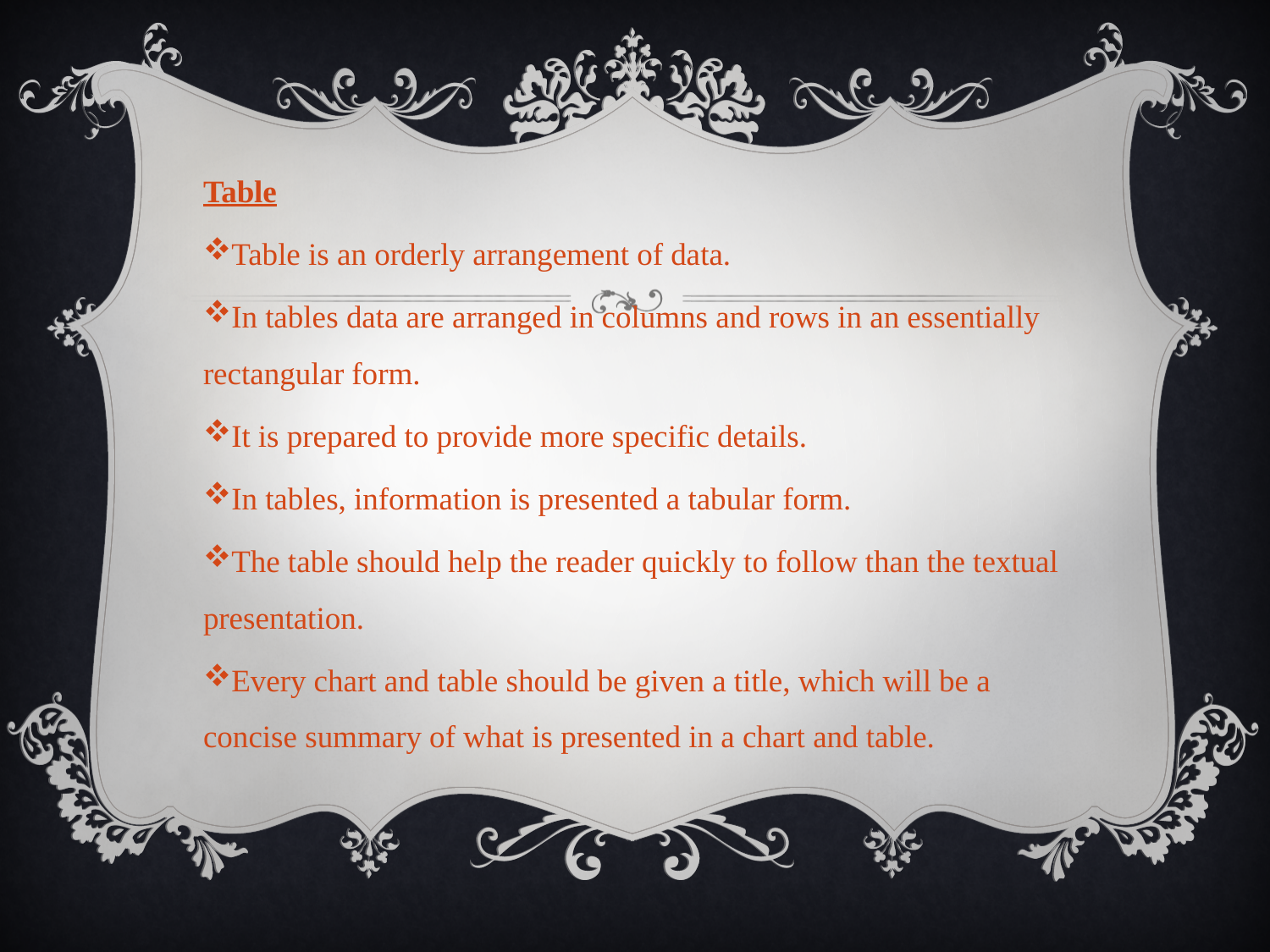

Table
Table is an orderly arrangement of data.
In tables data are arranged in columns and rows in an essentially rectangular form.
It is prepared to provide more specific details.
In tables, information is presented a tabular form.
The table should help the reader quickly to follow than the textual presentation.
Every chart and table should be given a title, which will be a concise summary of what is presented in a chart and table.